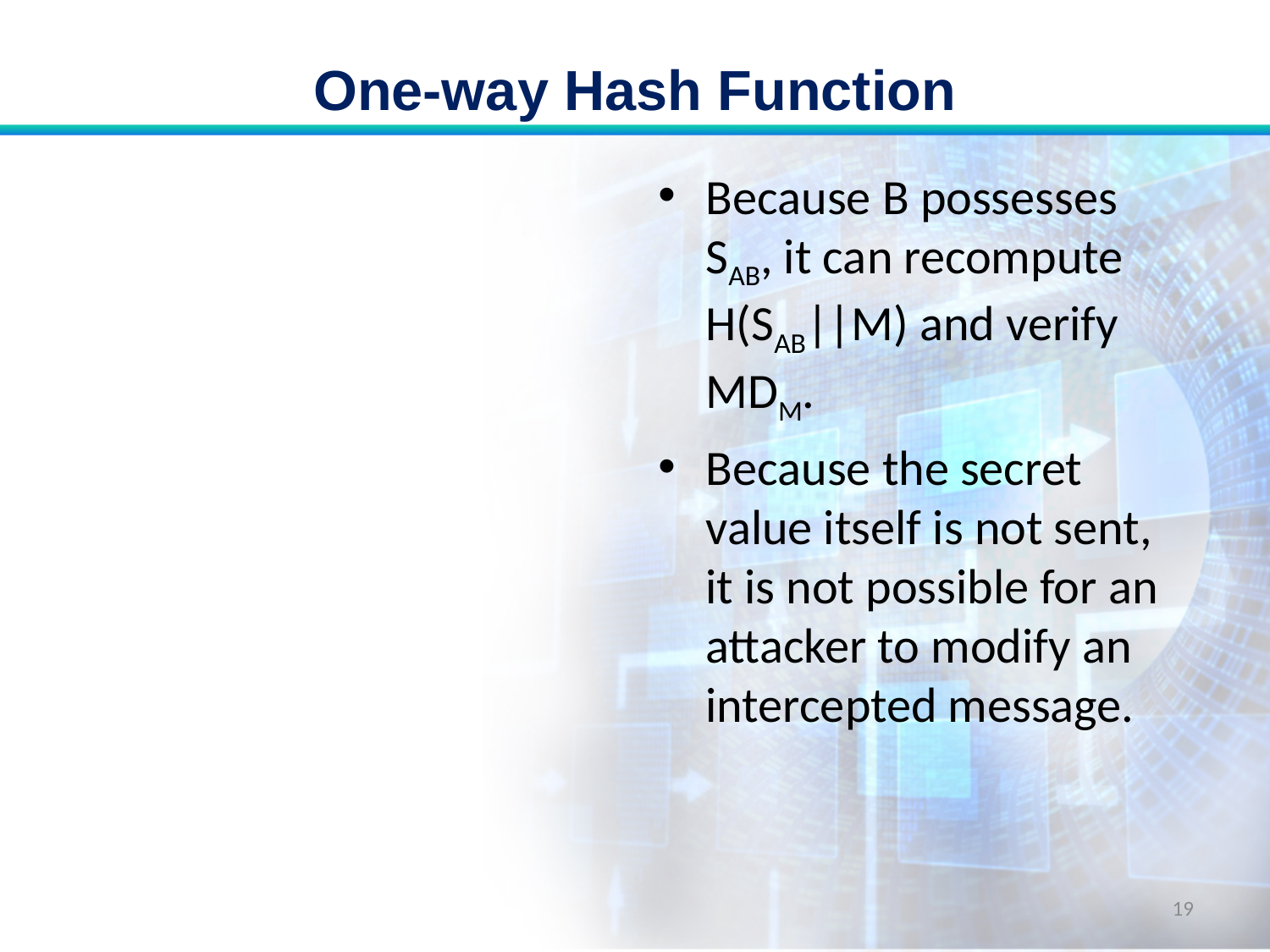

# One-way Hash Function
Because B possesses SAB, it can recompute H(SAB||M) and verify MDM.
Because the secret value itself is not sent, it is not possible for an attacker to modify an intercepted message.
19